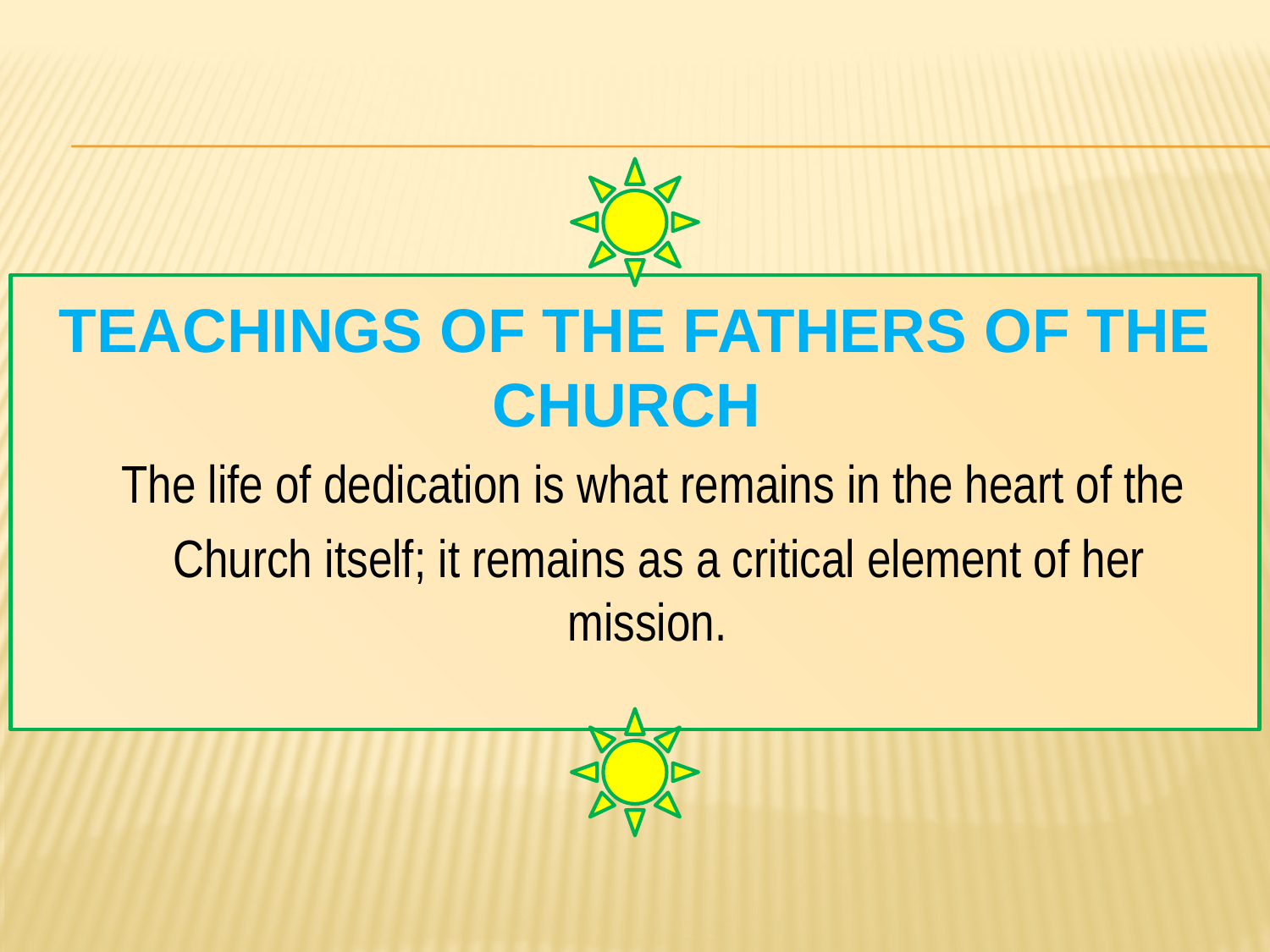

# Teachings of the Fathers of the Church
The life of dedication is what remains in the heart of the
 Church itself; it remains as a critical element of her mission.